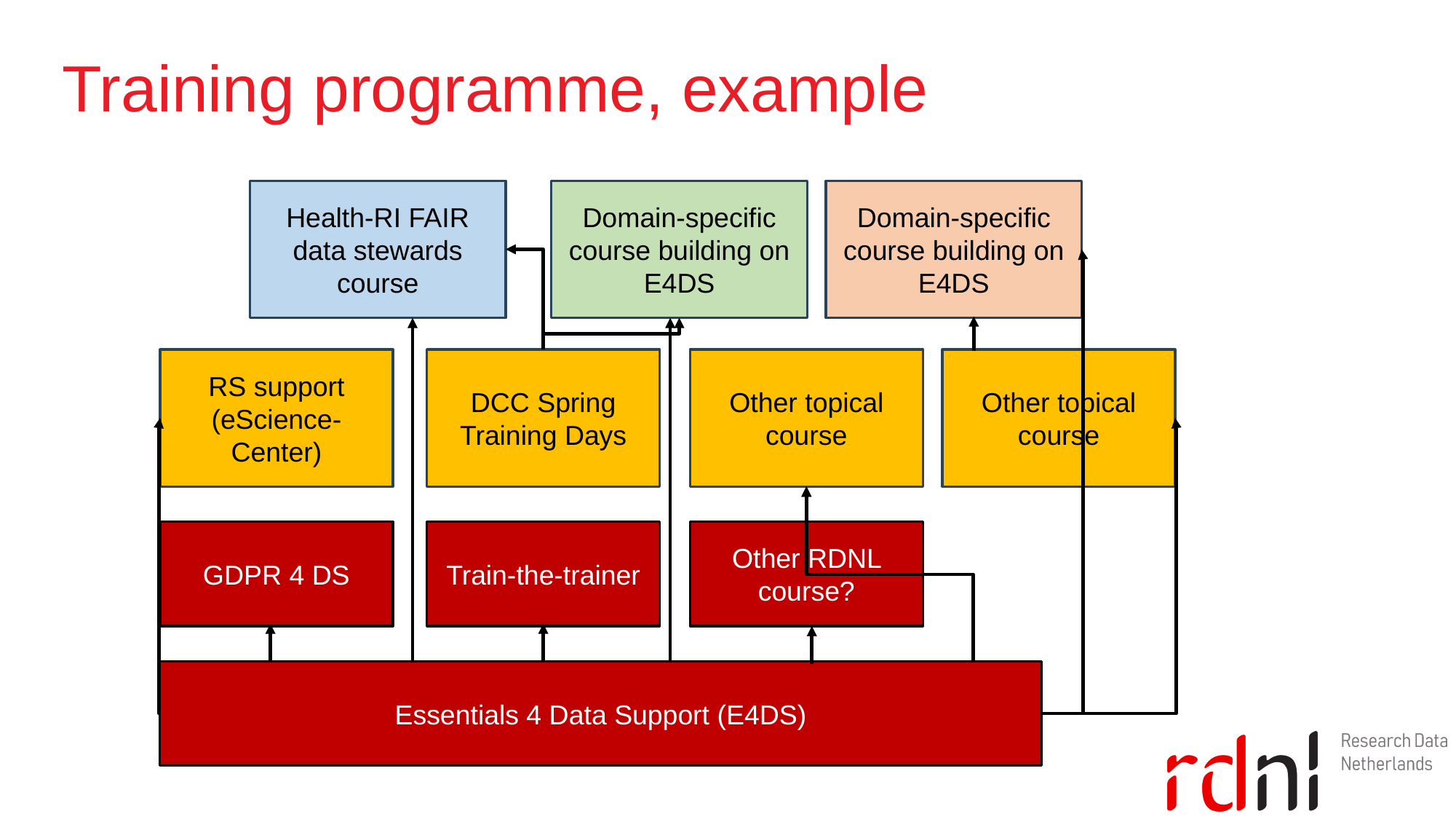

# Training programme, example
Health-RI FAIR data stewards course
Domain-specific course building on E4DS
Domain-specific course building on E4DS
Other topical course
Other topical course
DCC Spring Training Days
RS support (eScience-Center)
GDPR 4 DS
Train-the-trainer
Other RDNL course?
Essentials 4 Data Support (E4DS)